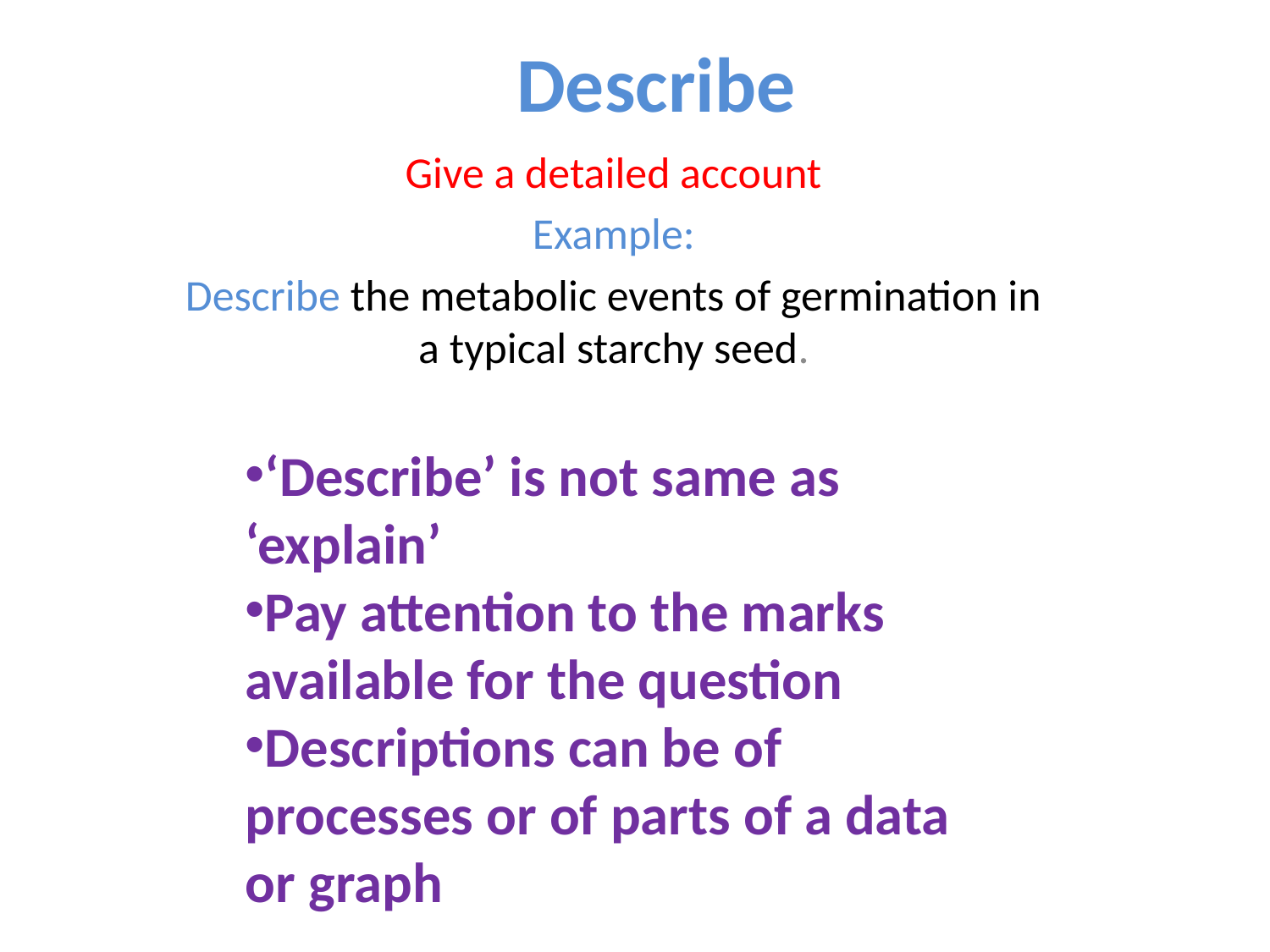

# Describe
Give a detailed account
Example:
Describe the metabolic events of germination in a typical starchy seed.
‘Describe’ is not same as ‘explain’
Pay attention to the marks available for the question
Descriptions can be of processes or of parts of a data or graph